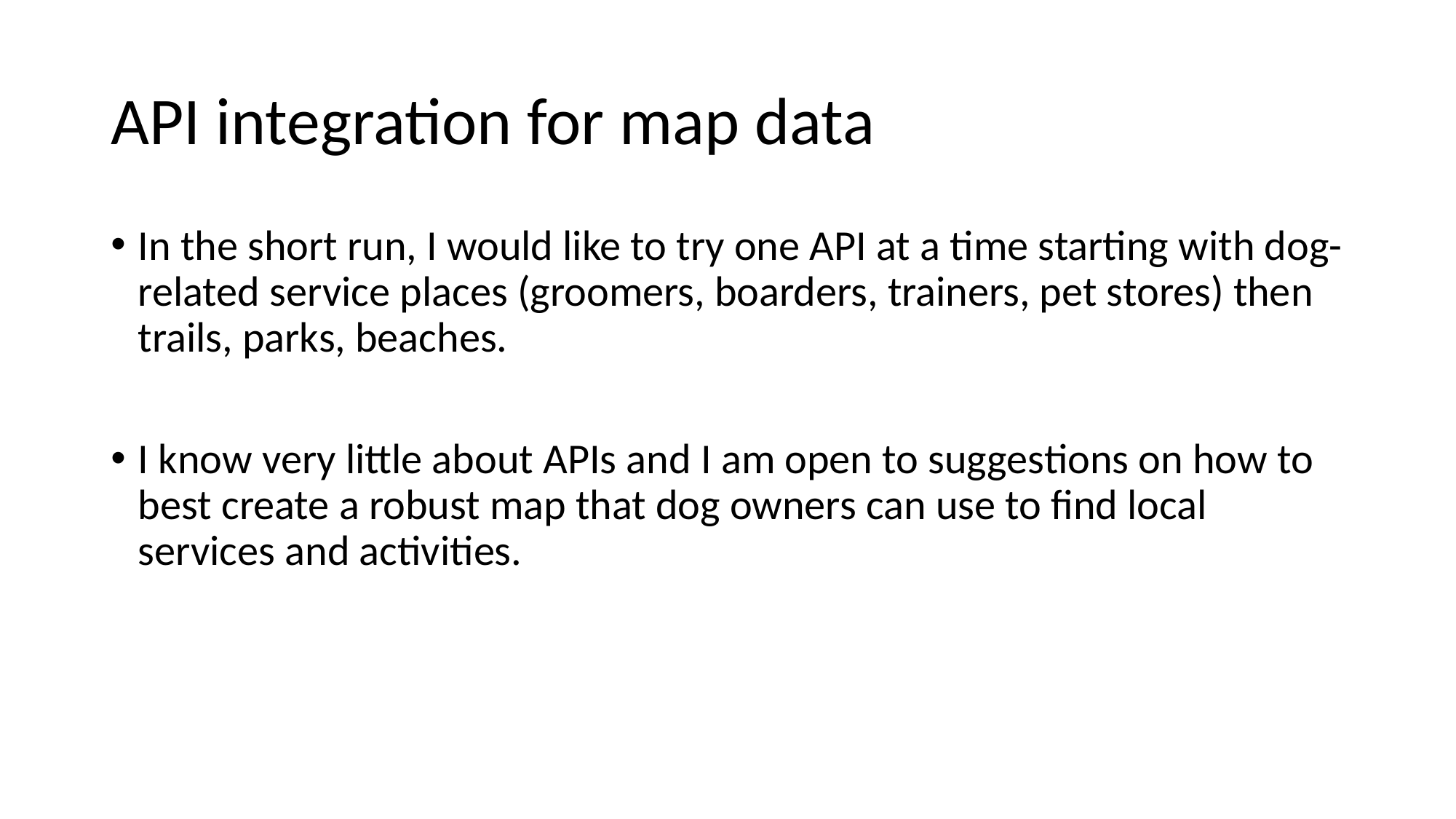

# API integration for map data
In the short run, I would like to try one API at a time starting with dog-related service places (groomers, boarders, trainers, pet stores) then trails, parks, beaches.

I know very little about APIs and I am open to suggestions on how to best create a robust map that dog owners can use to find local services and activities.